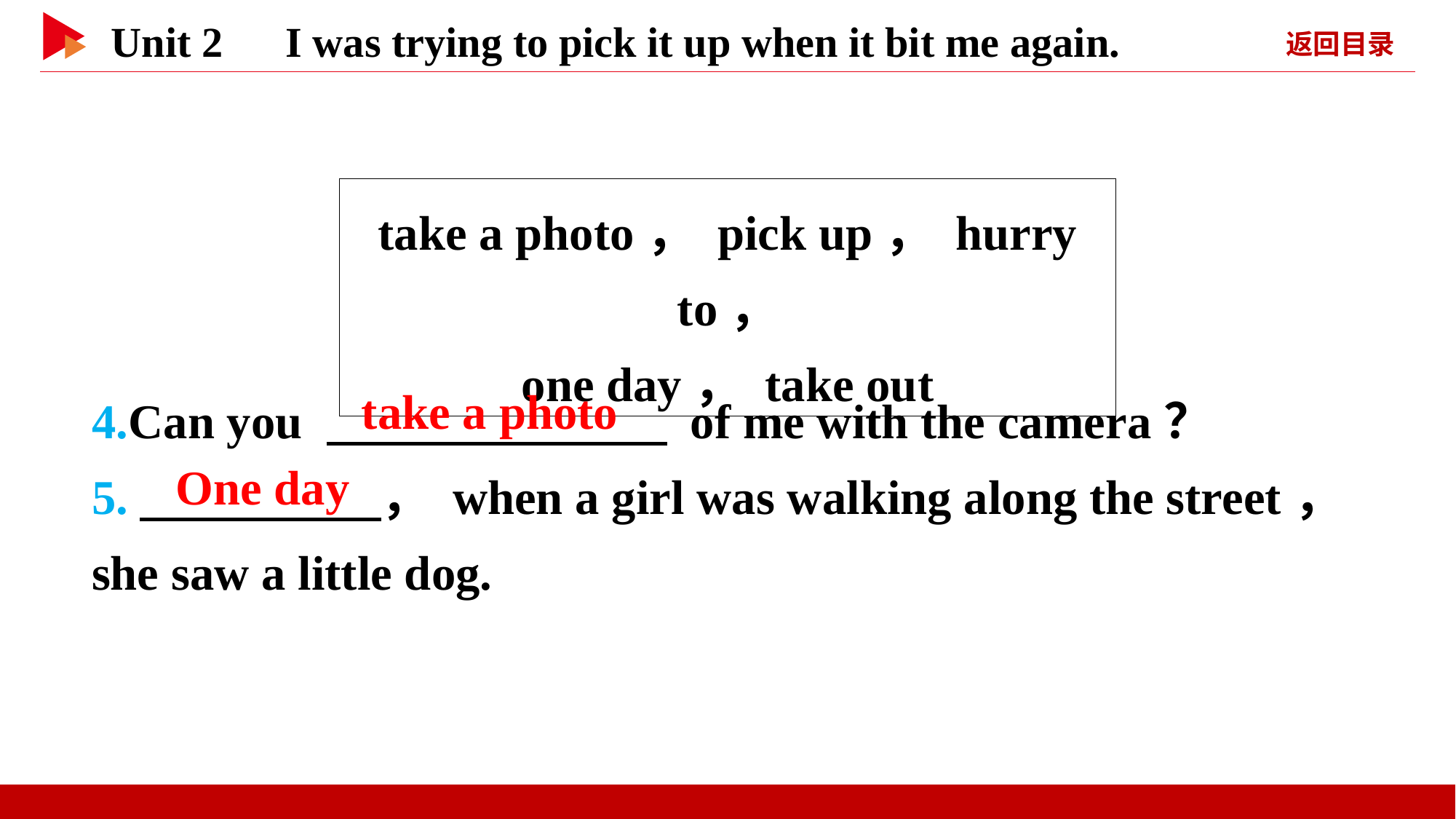

take a photo， pick up， hurry to，
one day， take out
4.Can you 　                      　 of me with the camera？
5.　             　， when a girl was walking along the street， she saw a little dog.
take a photo
One day